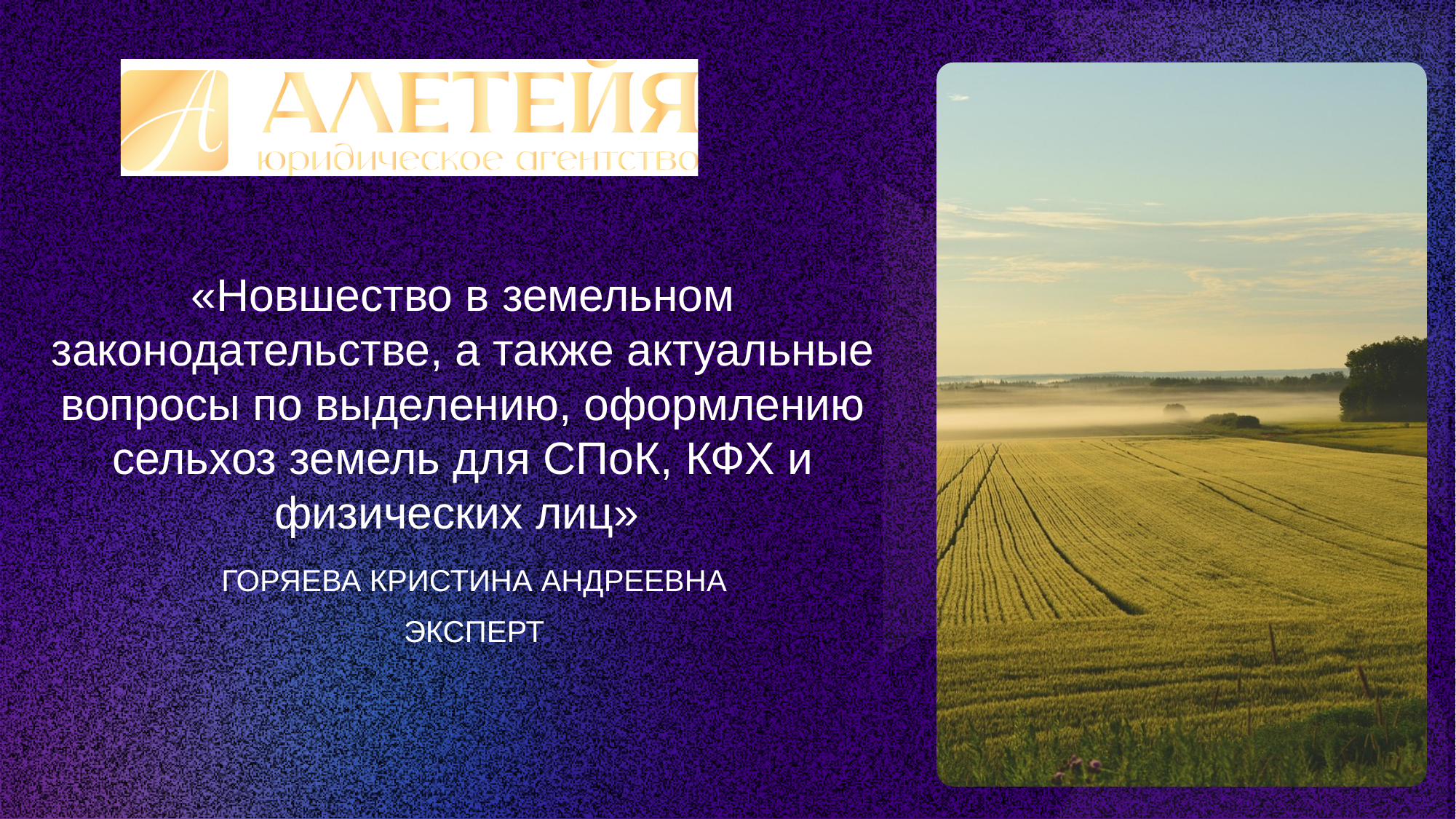

«Новшество в земельном законодательстве, а также актуальные вопросы по выделению, оформлению сельхоз земель для СПоК, КФХ и физических лиц»
ГОРЯЕВА КРИСТИНА АНДРЕЕВНА
ЭКСПЕРТ